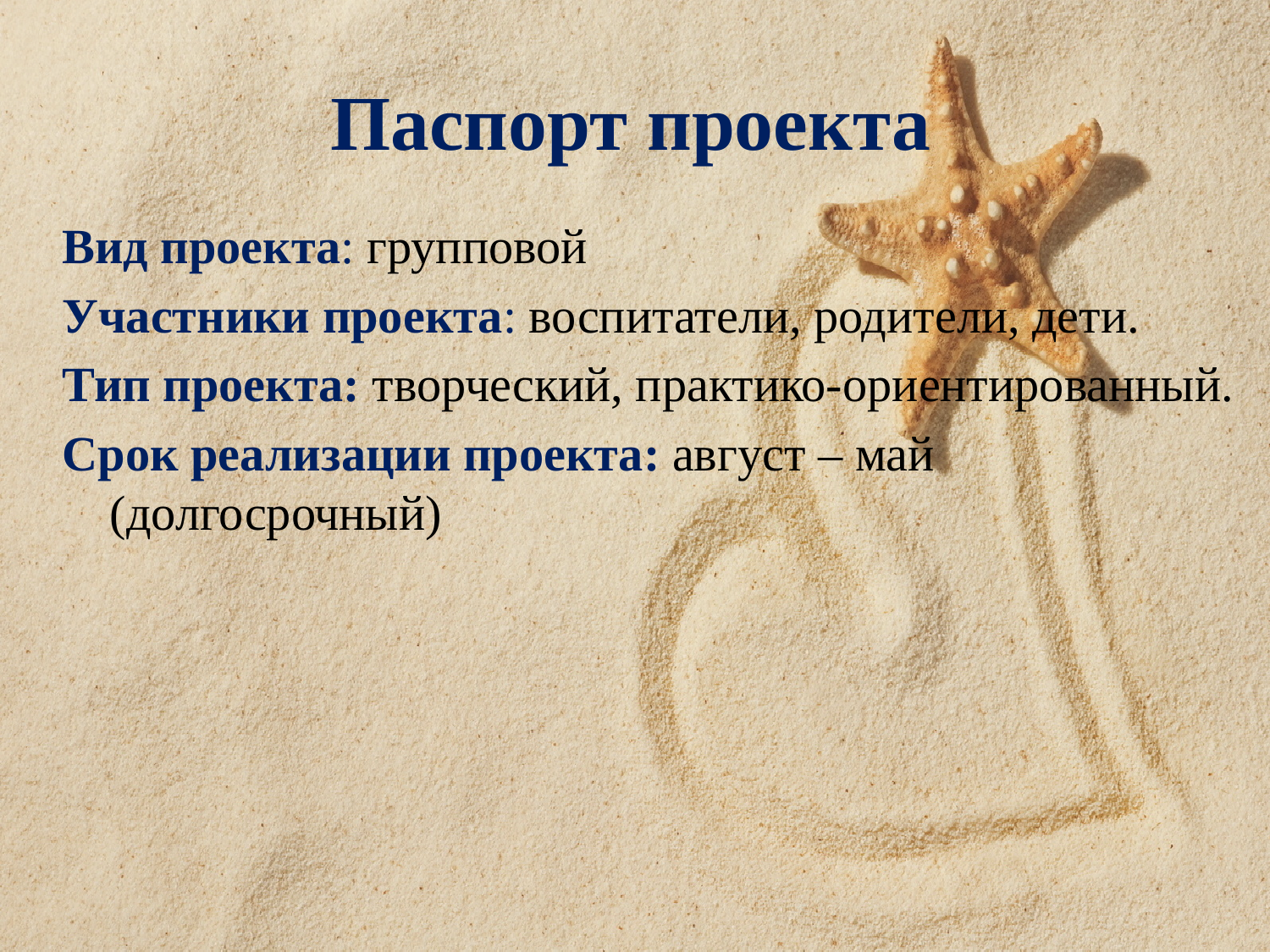

# Паспорт проекта
Вид проекта: групповой
Участники проекта: воспитатели, родители, дети.
Тип проекта: творческий, практико-ориентированный.
Срок реализации проекта: август – май (долгосрочный)